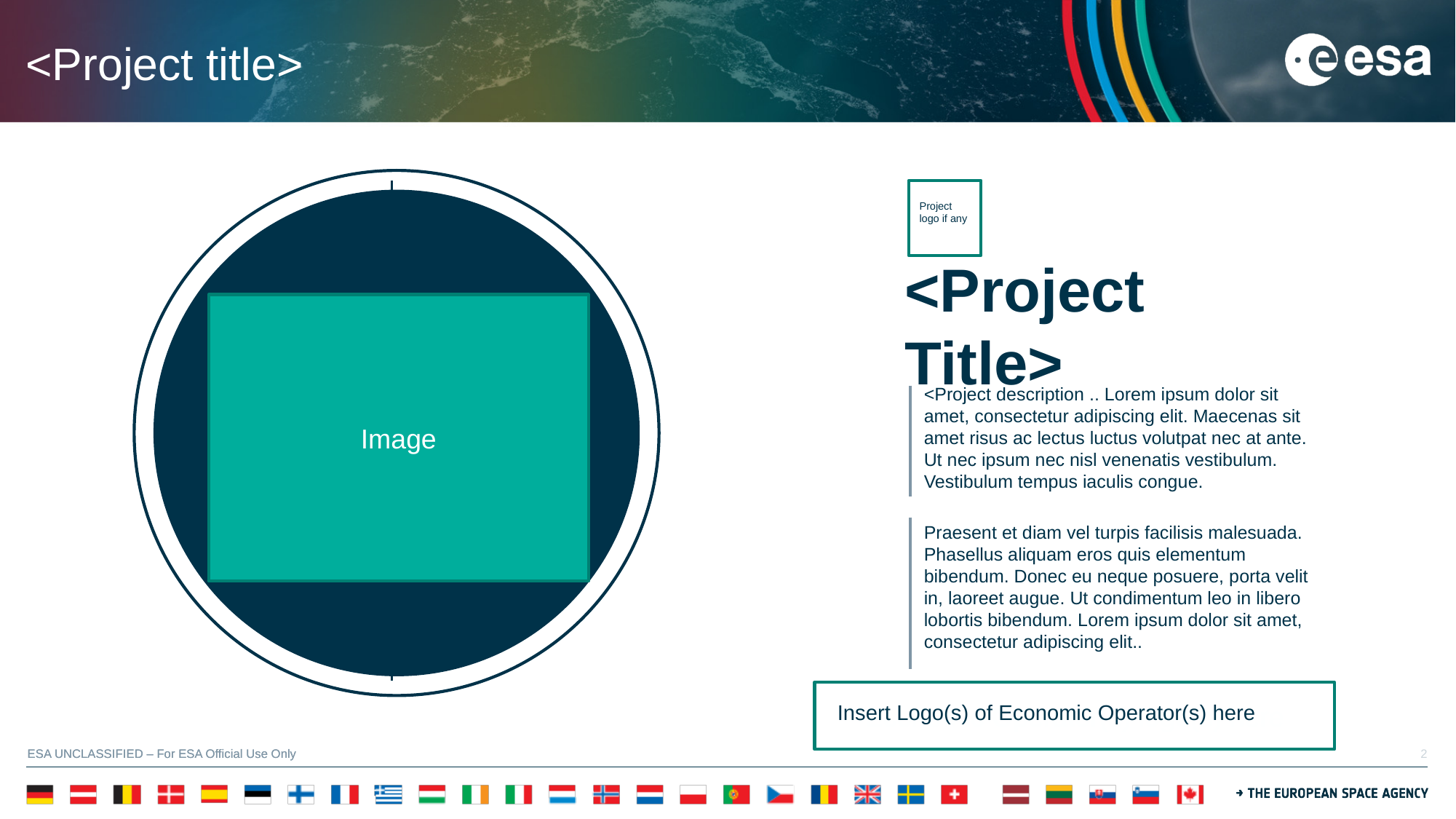

# <Project title>

Project logo if any

Image
<Project Title>
<Project description .. Lorem ipsum dolor sit amet, consectetur adipiscing elit. Maecenas sit amet risus ac lectus luctus volutpat nec at ante. Ut nec ipsum nec nisl venenatis vestibulum. Vestibulum tempus iaculis congue.

Praesent et diam vel turpis facilisis malesuada. Phasellus aliquam eros quis elementum bibendum. Donec eu neque posuere, porta velit in, laoreet augue. Ut condimentum leo in libero lobortis bibendum. Lorem ipsum dolor sit amet, consectetur adipiscing elit..
Economic Operator(s) logo(s) here
Insert Logo(s) of Economic Operator(s) here